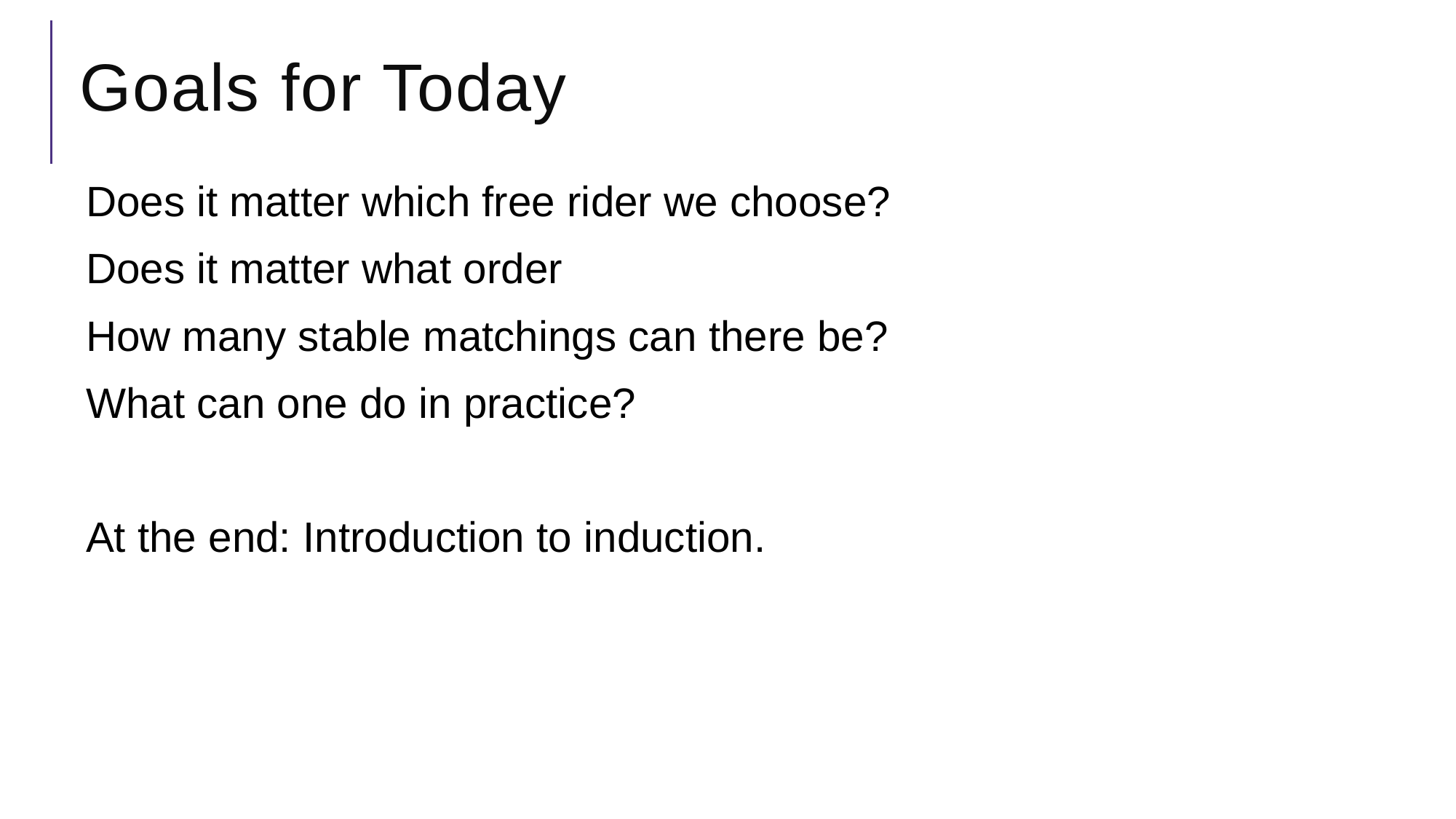

# Goals for Today
Does it matter which free rider we choose?
Does it matter what order
How many stable matchings can there be?
What can one do in practice?

At the end: Introduction to induction.